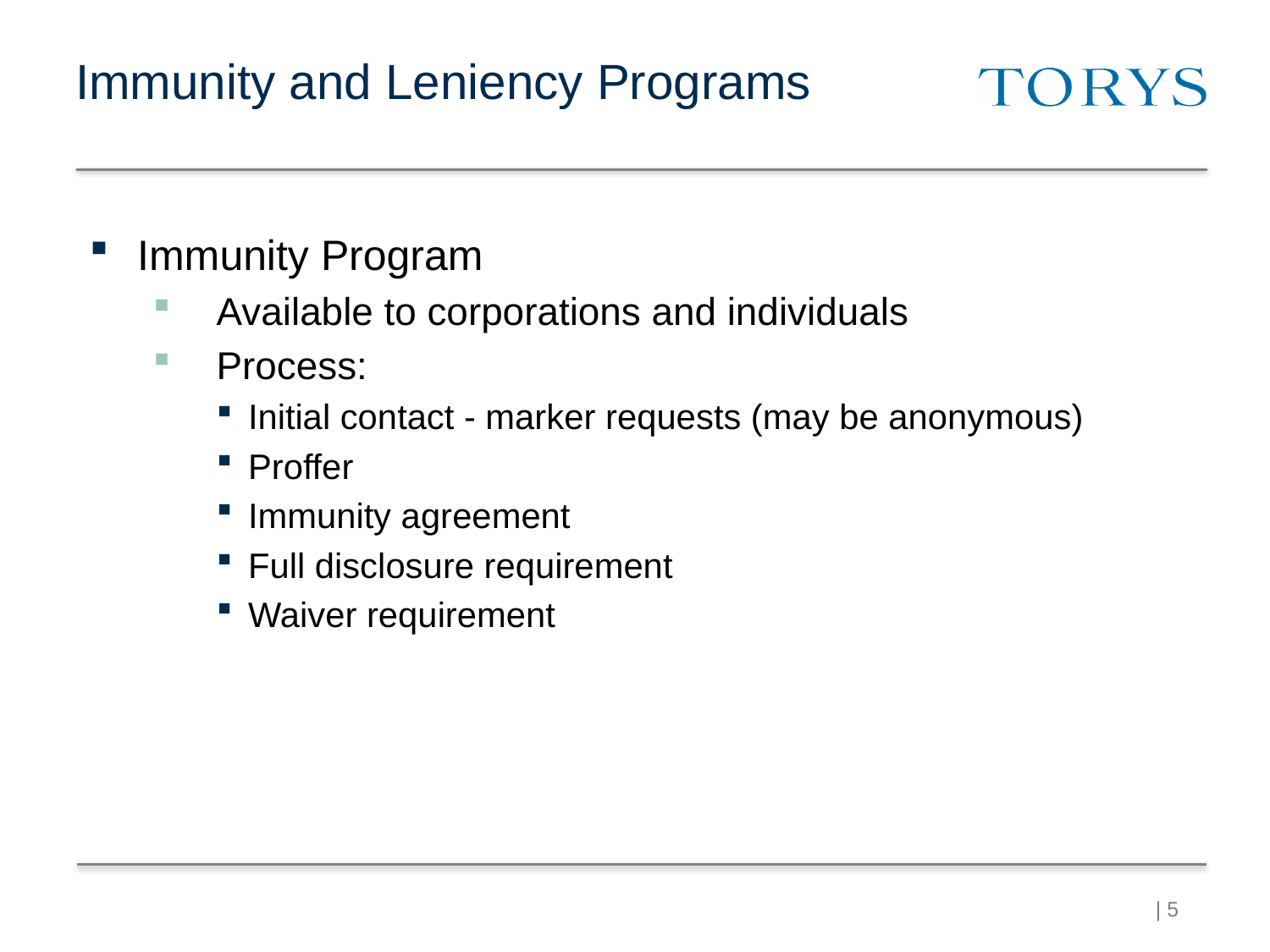

# Immunity and Leniency Programs
Immunity Program
Available to corporations and individuals
Process:
Initial contact - marker requests (may be anonymous)
Proffer
Immunity agreement
Full disclosure requirement
Waiver requirement

| 5